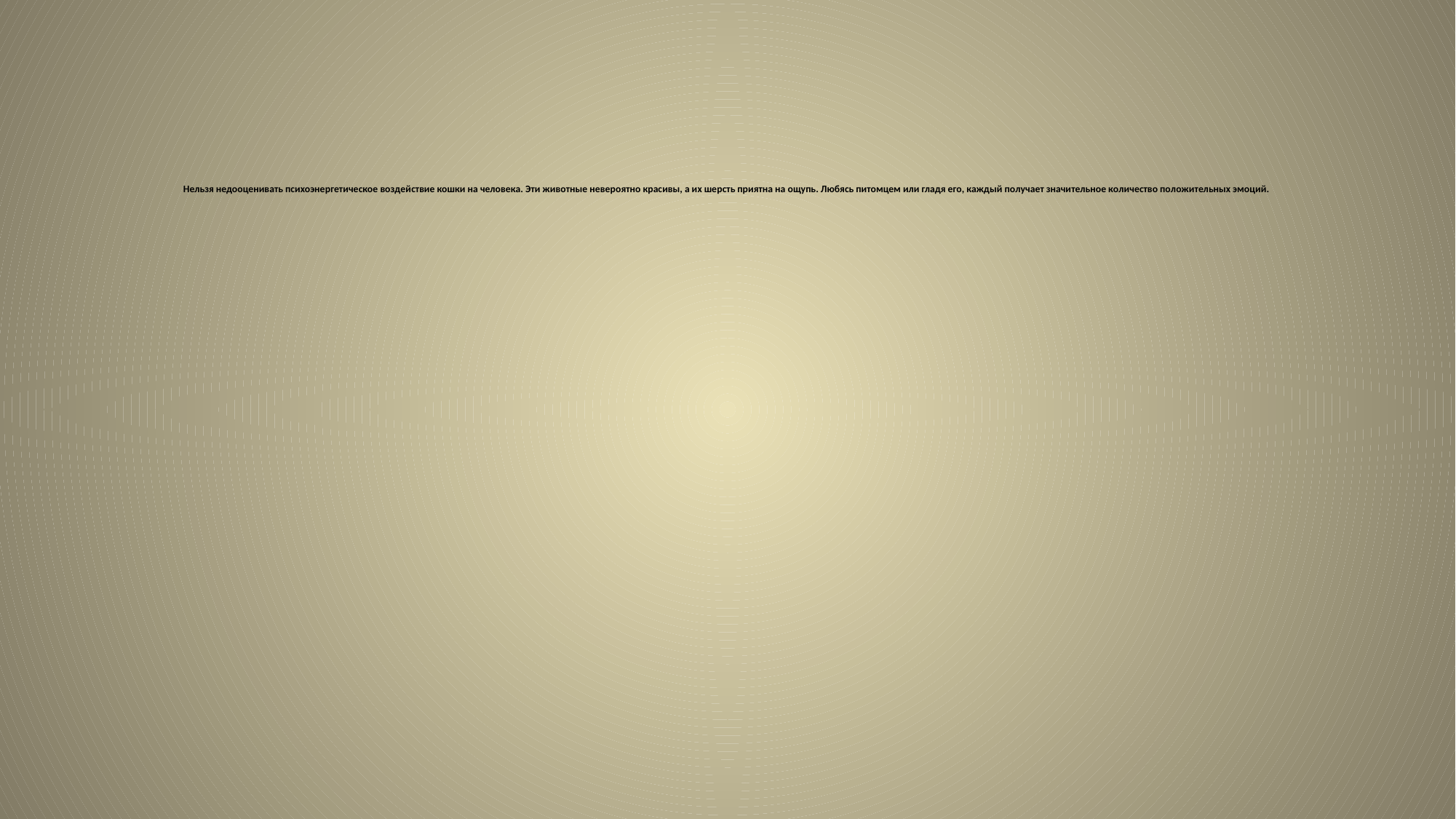

# Нельзя недооценивать психоэнергетическое воздействие кошки на человека. Эти животные невероятно красивы, а их шерсть приятна на ощупь. Любясь питомцем или гладя его, каждый получает значительное количество положительных эмоций.